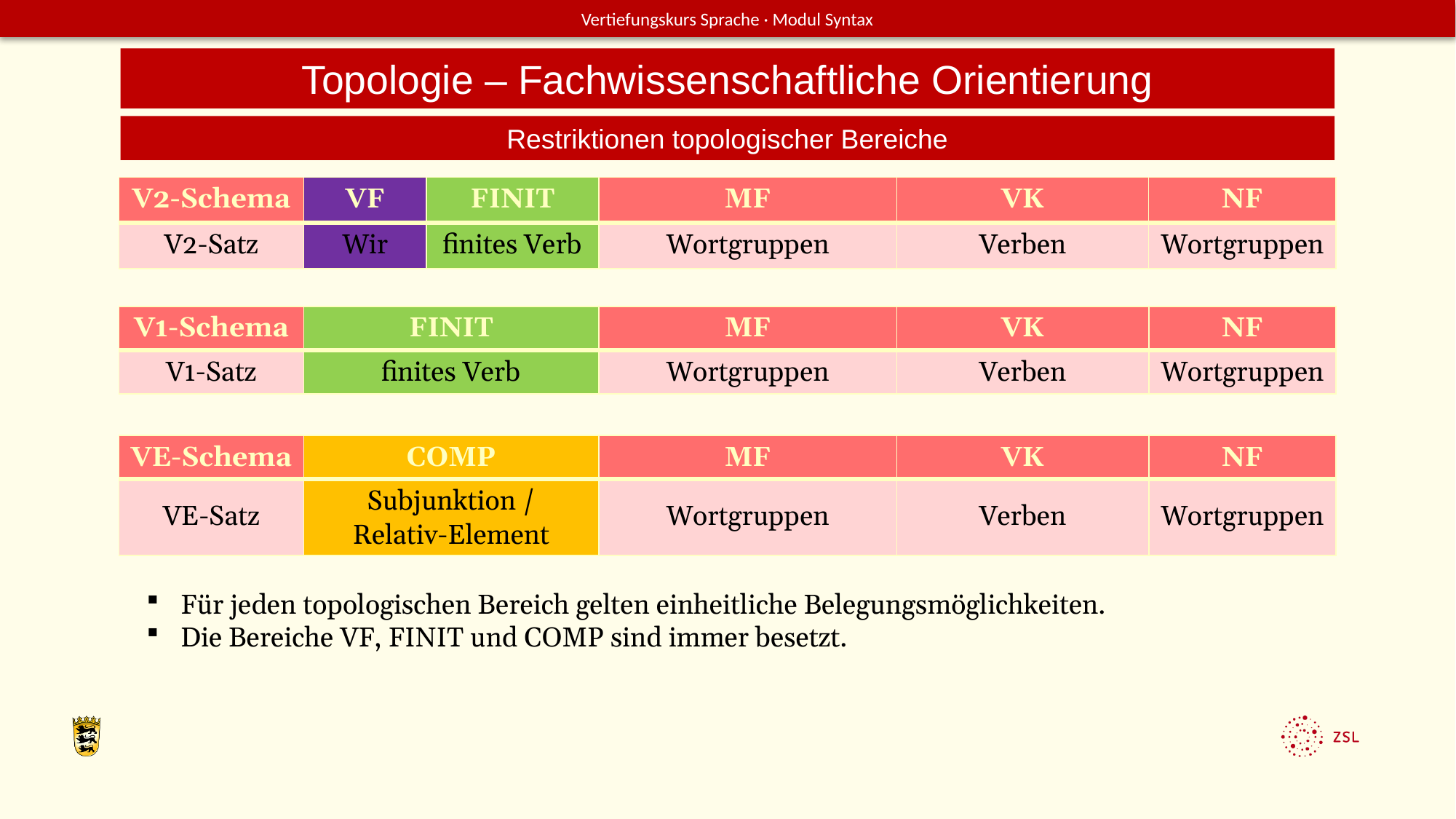

Topologie – Fachwissenschaftliche Orientierung
Restriktionen topologischer Bereiche
| V2-Schema | VF | FINIT | MF | VK | NF |
| --- | --- | --- | --- | --- | --- |
| V2-Satz | Wir | finites Verb | Wortgruppen | Verben | Wortgruppen |
| V1-Schema | FINIT | MF | VK | NF |
| --- | --- | --- | --- | --- |
| V1-Satz | finites Verb | Wortgruppen | Verben | Wortgruppen |
| VE-Schema | COMP | MF | VK | NF |
| --- | --- | --- | --- | --- |
| VE-Satz | Subjunktion / Relativ-Element | Wortgruppen | Verben | Wortgruppen |
Für jeden topologischen Bereich gelten einheitliche Belegungsmöglichkeiten.
Die Bereiche VF, FINIT und COMP sind immer besetzt.